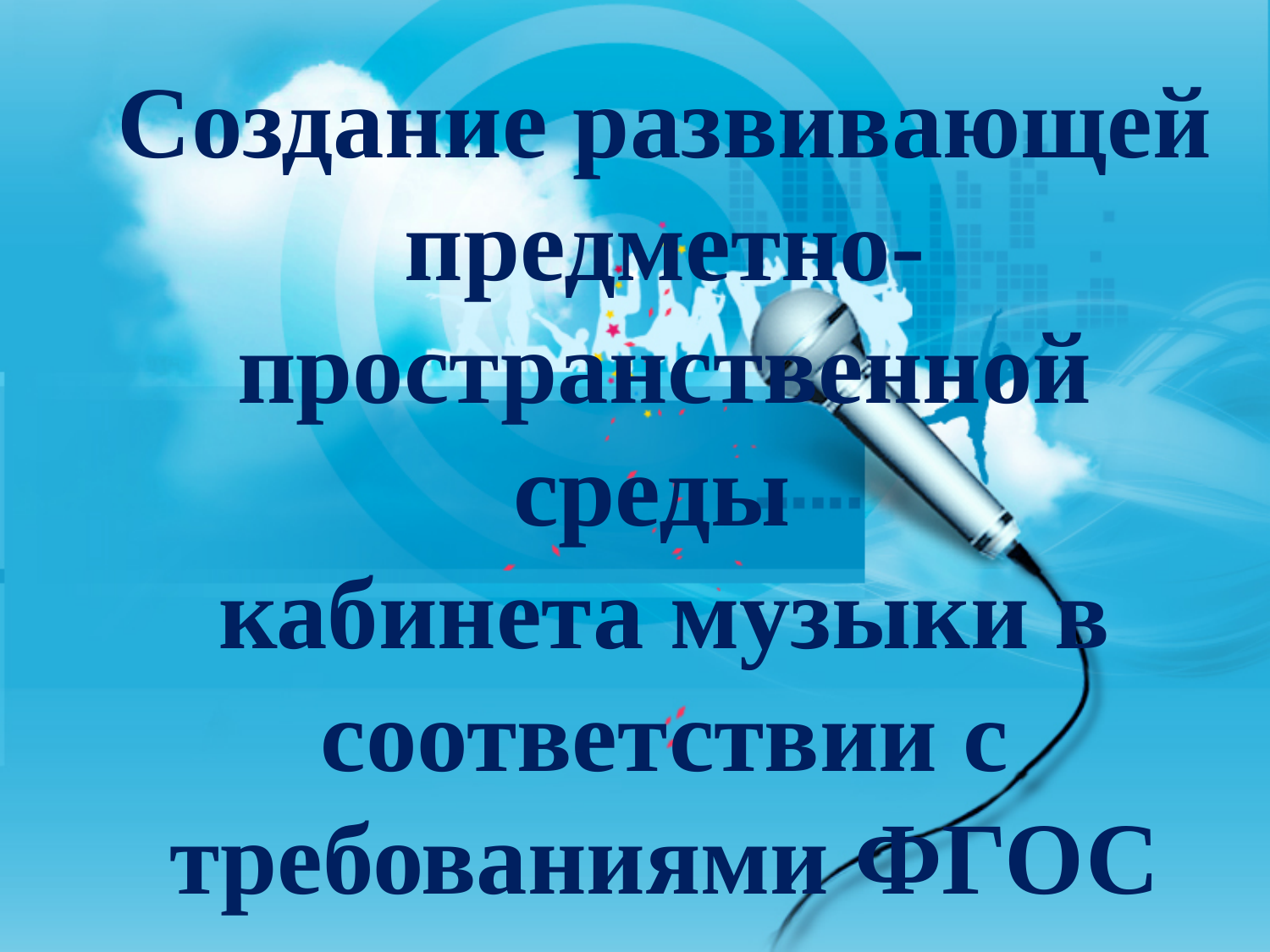

# Создание развивающей предметно-пространственной среды  кабинета музыки в соответствии с требованиями ФГОС